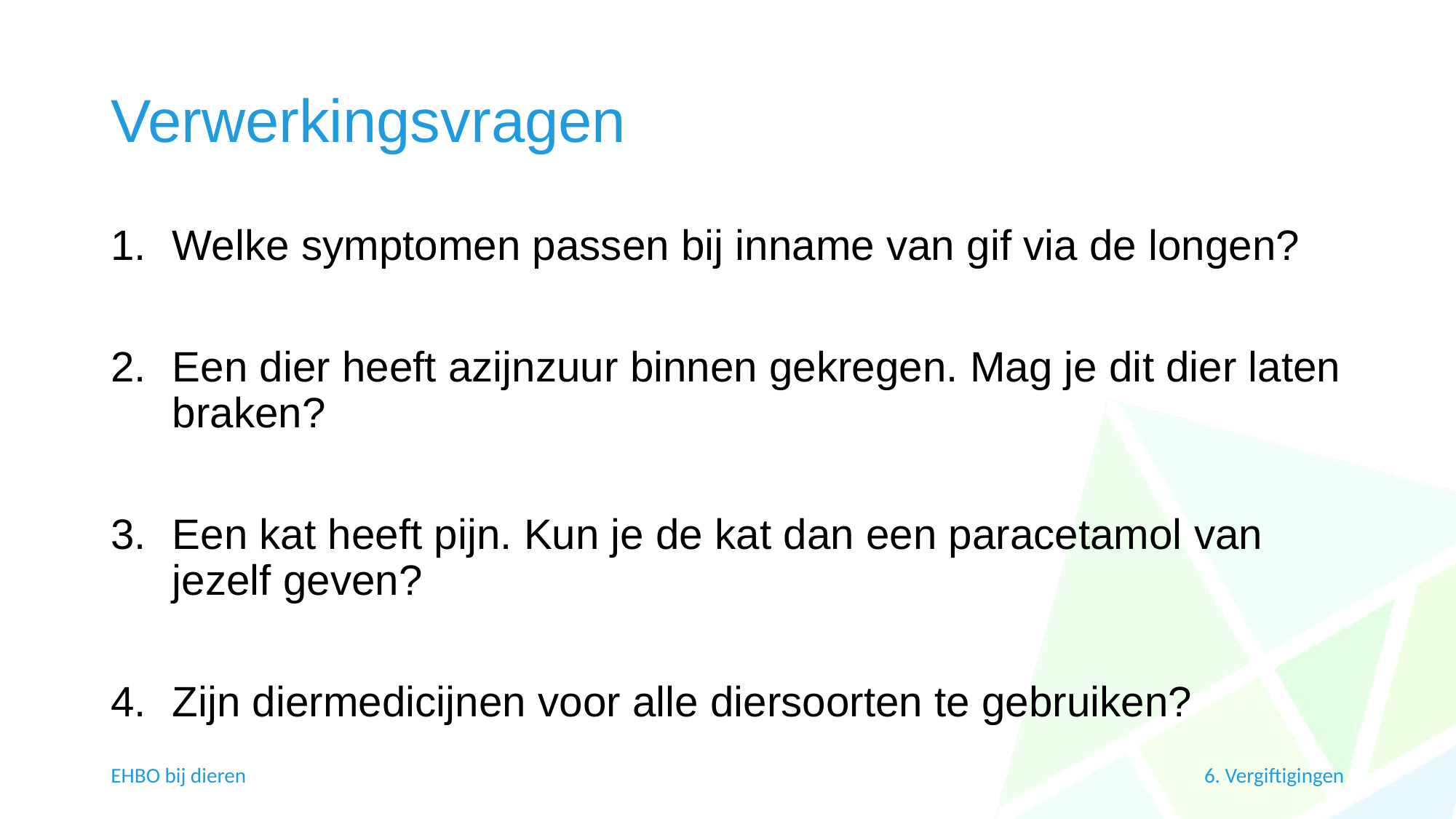

# Verwerkingsvragen
Welke symptomen passen bij inname van gif via de longen?

Een dier heeft azijnzuur binnen gekregen. Mag je dit dier laten braken?

Een kat heeft pijn. Kun je de kat dan een paracetamol van jezelf geven?

Zijn diermedicijnen voor alle diersoorten te gebruiken?

EHBO bij dieren
6. Vergiftigingen